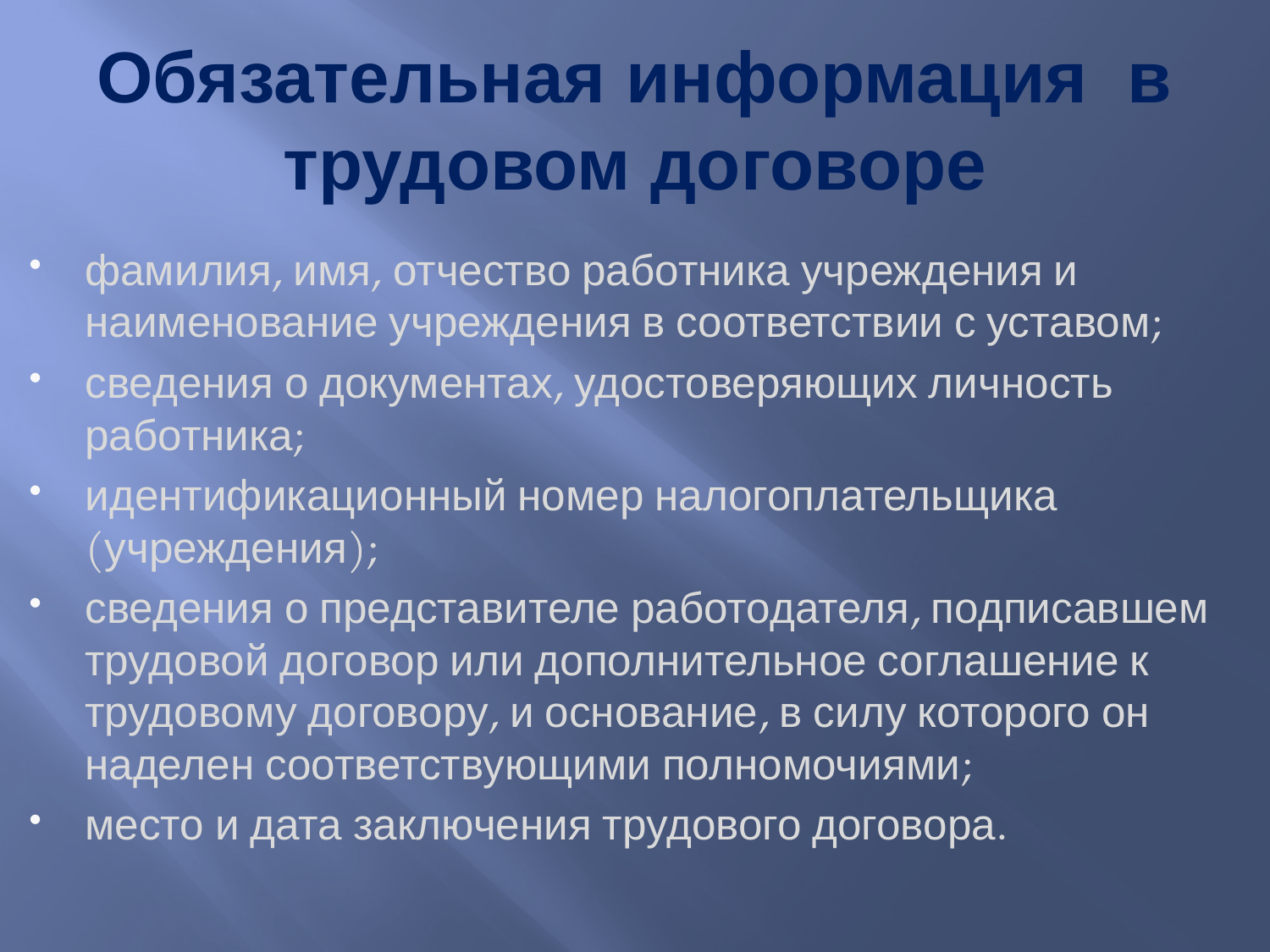

# Обязательная информация  в трудовом договоре
фамилия, имя, отчество работника учреждения и наименование учреждения в соответствии с уставом;
сведения о документах, удостоверяющих личность работника;
идентификационный номер налогоплательщика (учреждения);
сведения о представителе работодателя, подписавшем трудовой договор или дополнительное соглашение к трудовому договору, и основание, в силу которого он наделен соответствующими полномочиями;
место и дата заключения трудового договора.